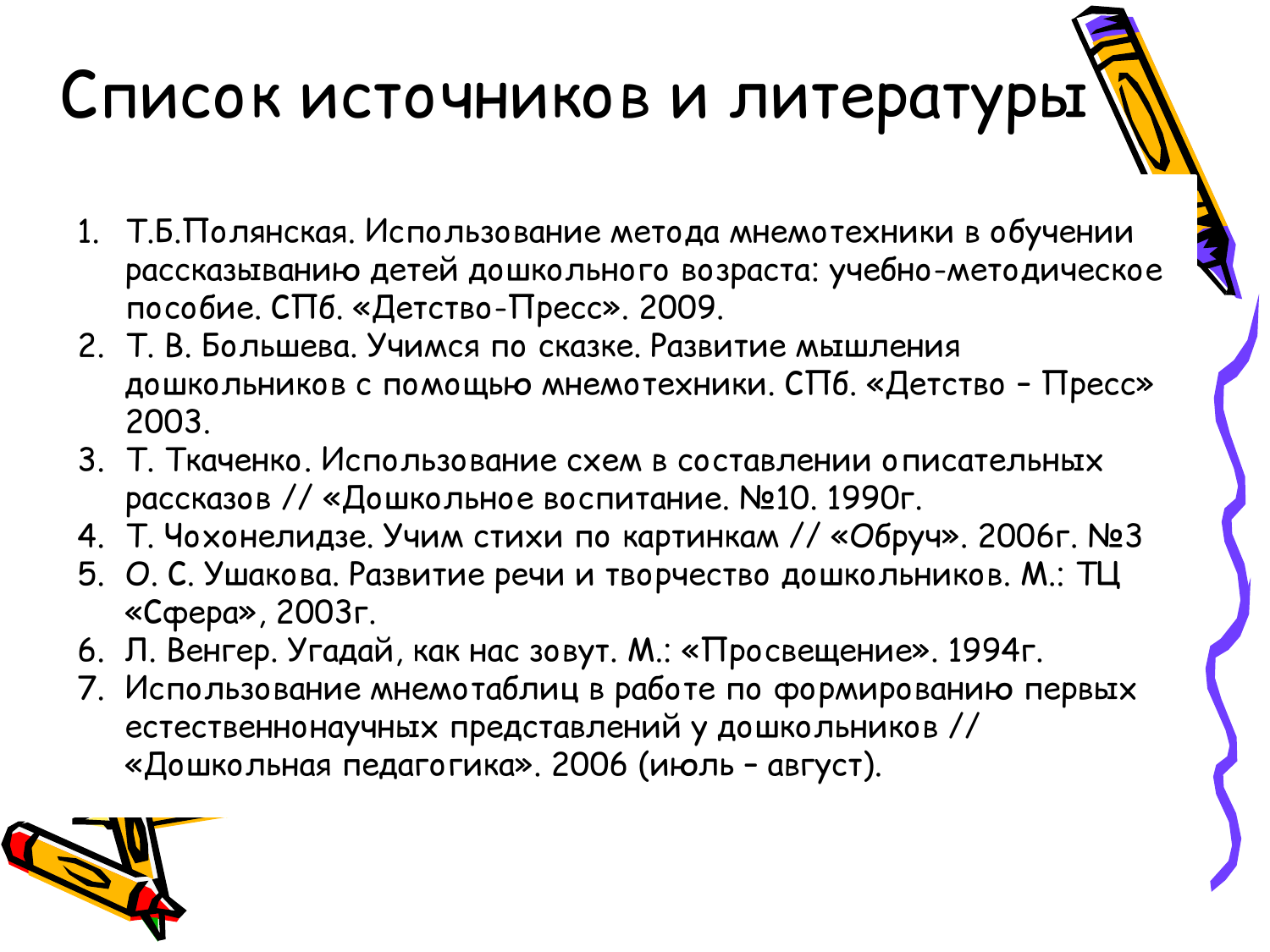

# Список источников и литературы
Т.Б.Полянская. Использование метода мнемотехники в обучении рассказыванию детей дошкольного возраста: учебно-методическое пособие. СПб. «Детство-Пресс». 2009.
Т. В. Большева. Учимся по сказке. Развитие мышления дошкольников с помощью мнемотехники. СПб. «Детство – Пресс» 2003.
Т. Ткаченко. Использование схем в составлении описательных рассказов // «Дошкольное воспитание. №10. 1990г.
Т. Чохонелидзе. Учим стихи по картинкам // «Обруч». 2006г. №3
О. С. Ушакова. Развитие речи и творчество дошкольников. М.: ТЦ «Сфера», 2003г.
Л. Венгер. Угадай, как нас зовут. М.: «Просвещение». 1994г.
Использование мнемотаблиц в работе по формированию первых естественнонаучных представлений у дошкольников // «Дошкольная педагогика». 2006 (июль – август).